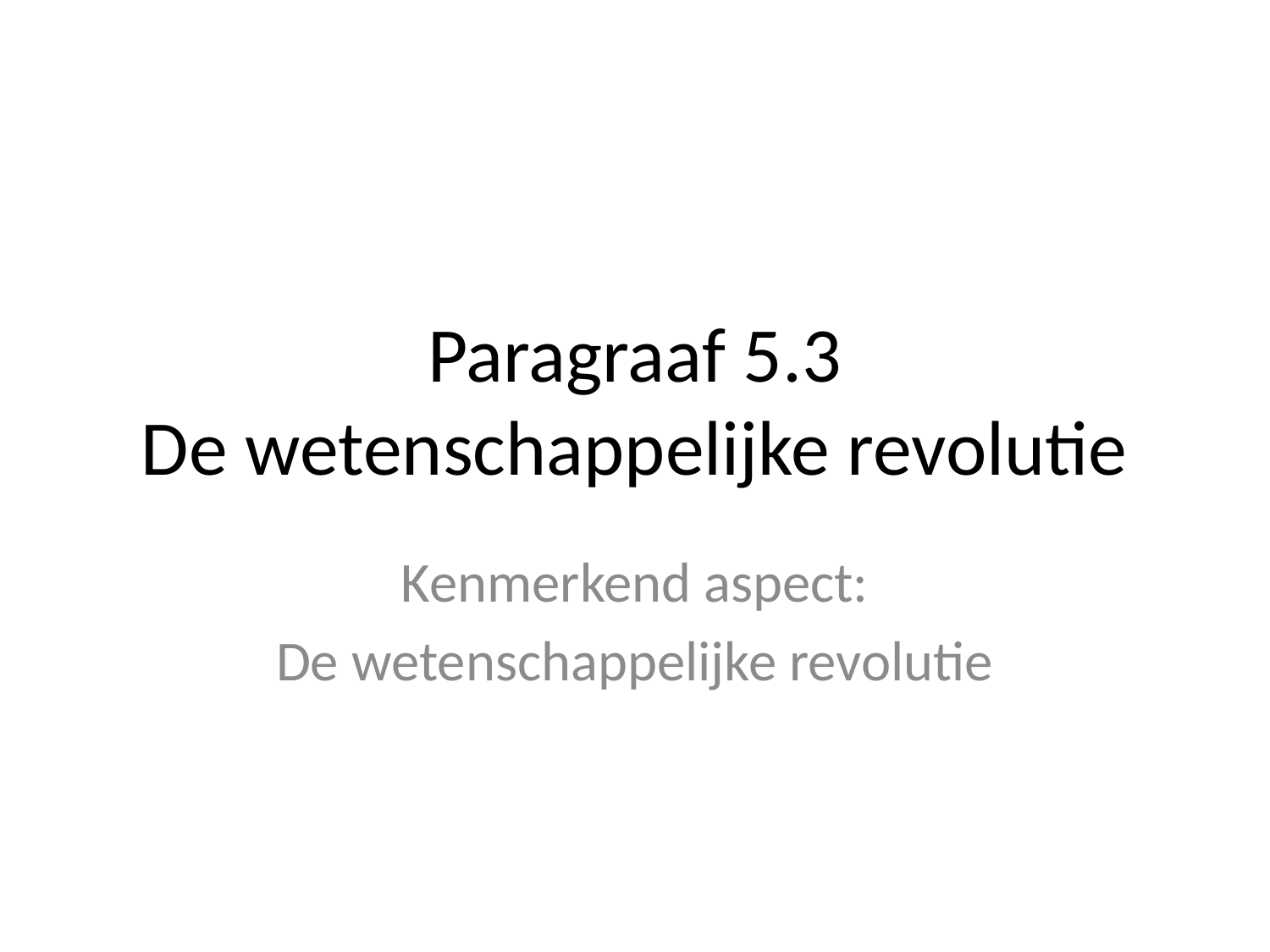

# Paragraaf 5.3 De wetenschappelijke revolutie
Kenmerkend aspect:
De wetenschappelijke revolutie